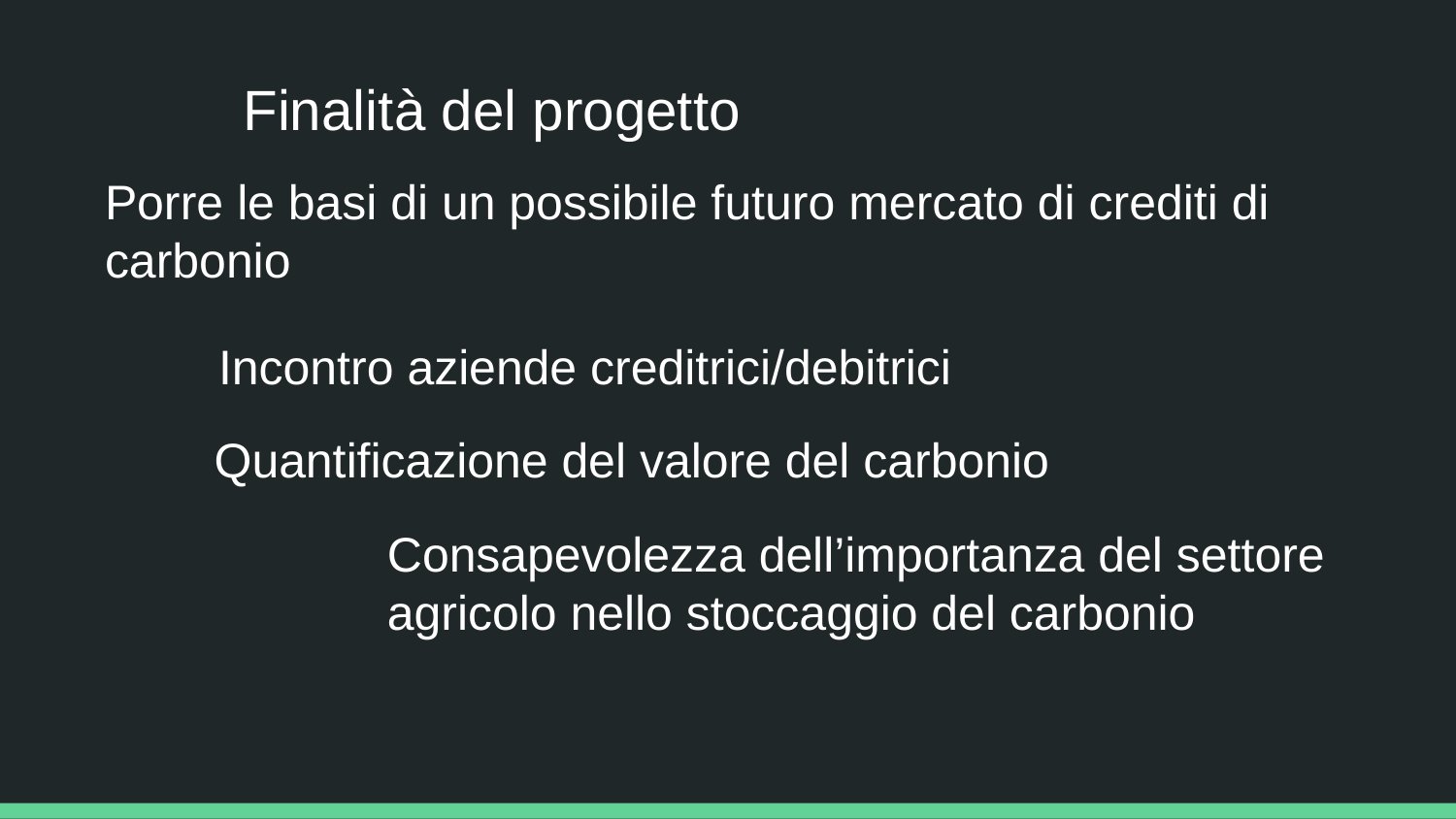

Finalità del progetto
Porre le basi di un possibile futuro mercato di crediti di carbonio
Incontro aziende creditrici/debitrici
Quantificazione del valore del carbonio
Consapevolezza dell’importanza del settore
agricolo nello stoccaggio del carbonio